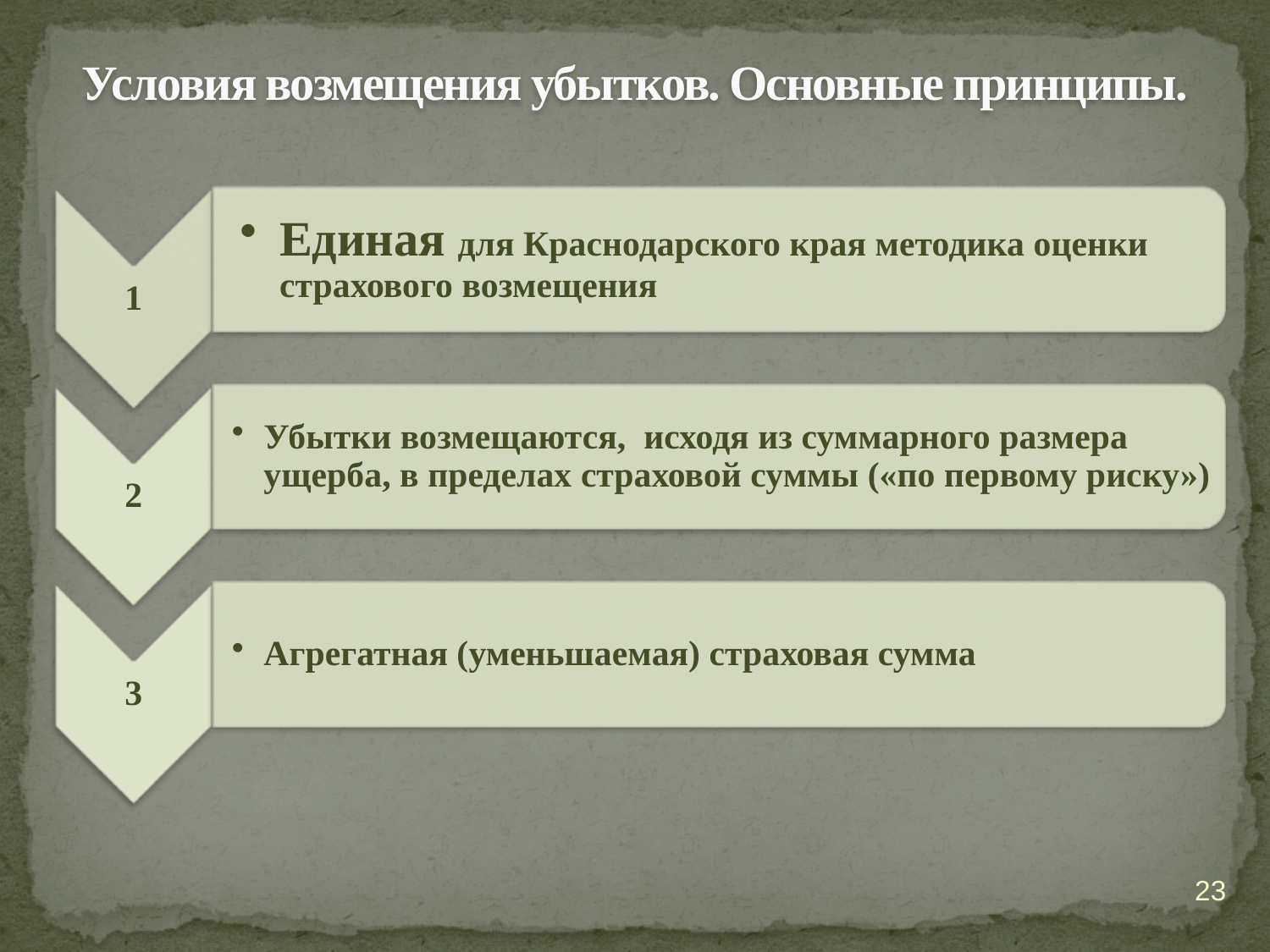

# Условия возмещения убытков. Основные принципы.
1
Единая для Краснодарского края методика оценки страхового возмещения
2
Убытки возмещаются,  исходя из суммарного размера ущерба, в пределах страховой суммы («по первому риску»)
3
Агрегатная (уменьшаемая) страховая сумма
23